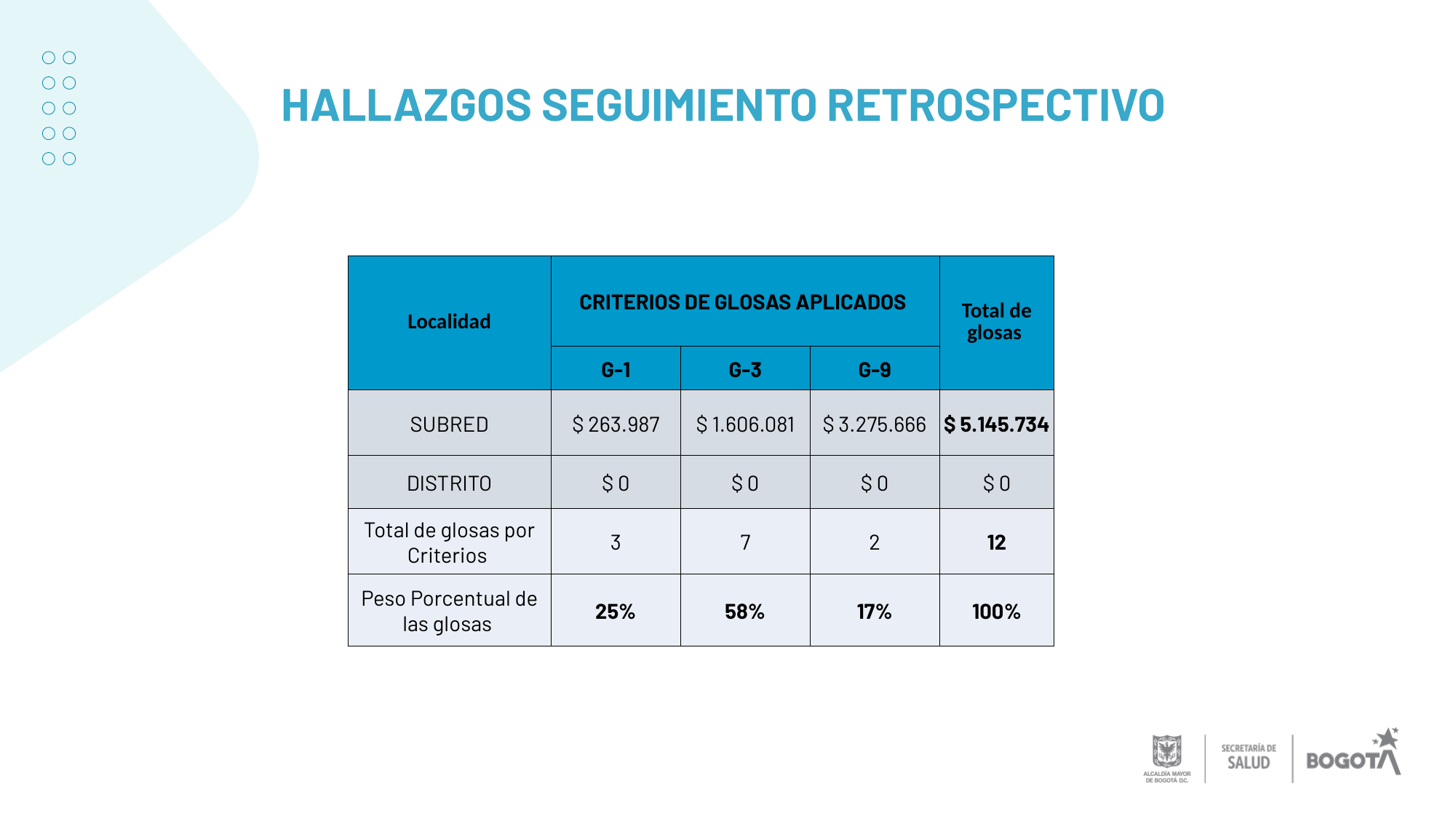

# HALLAZGOS SEGUIMIENTO RETROSPECTIVO
| Localidad | CRITERIOS DE GLOSAS APLICADOS |  |  | Total de glosas |
| --- | --- | --- | --- | --- |
|  | G-1 | G-3 | G-9 |  |
| SUBRED | $ 263.987 | $ 1.606.081 | $ 3.275.666 | $ 5.145.734 |
| DISTRITO | $ 0 | $ 0 | $ 0 | $ 0 |
| Total de glosas por Criterios | 3 | 7 | 2 | 12 |
| Peso Porcentual de las glosas | 25% | 58% | 17% | 100% |